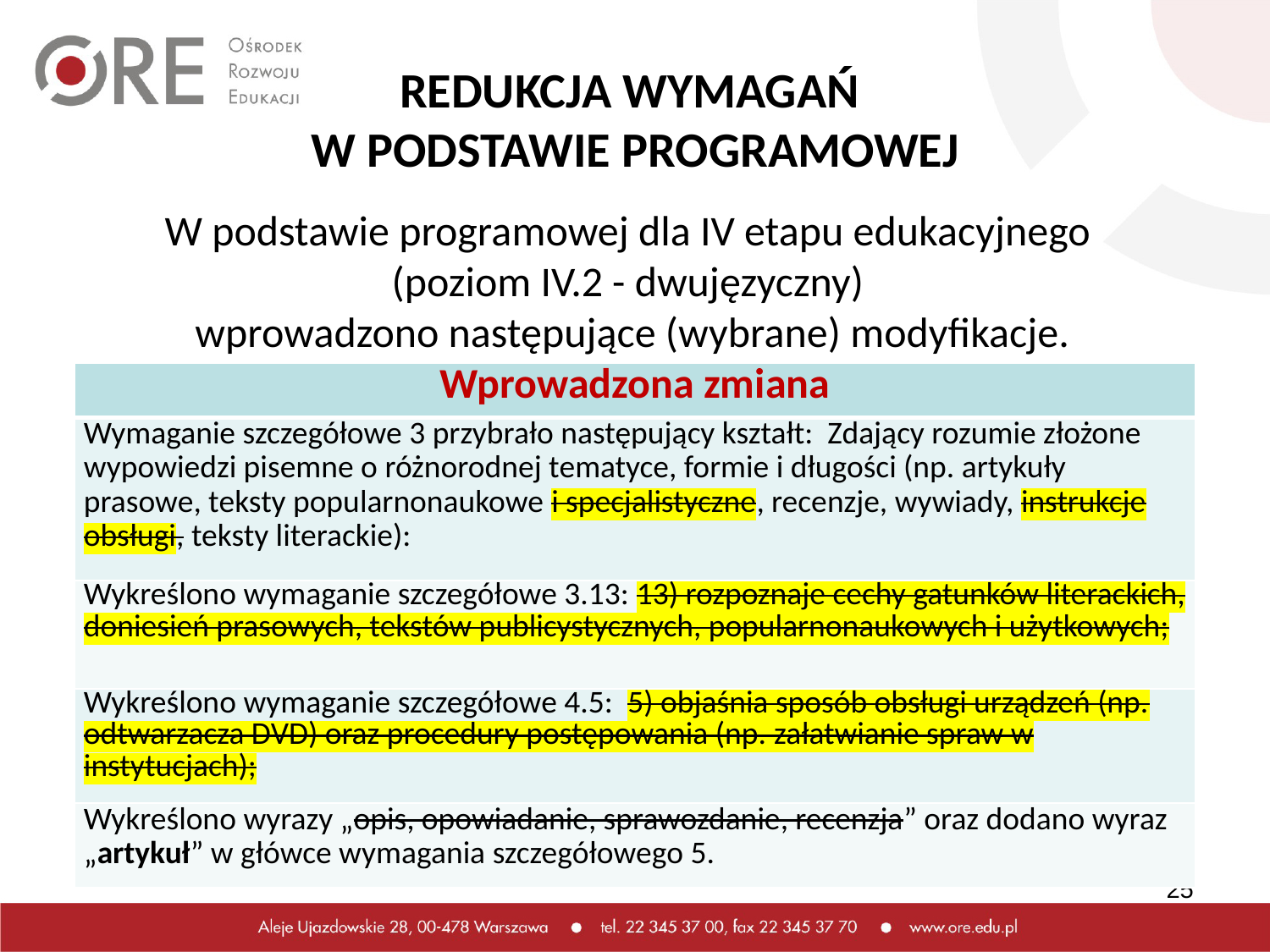

# REDUKCJA WYMAGAŃ W PODSTAWIE PROGRAMOWEJ
W podstawie programowej dla IV etapu edukacyjnego
(poziom IV.2 - dwujęzyczny)
wprowadzono następujące (wybrane) modyfikacje.
| Wprowadzona zmiana |
| --- |
| Wymaganie szczegółowe 3 przybrało następujący kształt: Zdający rozumie złożone wypowiedzi pisemne o różnorodnej tematyce, formie i długości (np. artykuły prasowe, teksty popularnonaukowe i specjalistyczne, recenzje, wywiady, instrukcje obsługi, teksty literackie): |
| Wykreślono wymaganie szczegółowe 3.13: 13) rozpoznaje cechy gatunków literackich, doniesień prasowych, tekstów publicystycznych, popularnonaukowych i użytkowych; |
| Wykreślono wymaganie szczegółowe 4.5: 5) objaśnia sposób obsługi urządzeń (np. odtwarzacza DVD) oraz procedury postępowania (np. załatwianie spraw w instytucjach); |
| Wykreślono wyrazy „opis, opowiadanie, sprawozdanie, recenzja” oraz dodano wyraz „artykuł” w główce wymagania szczegółowego 5. |
25